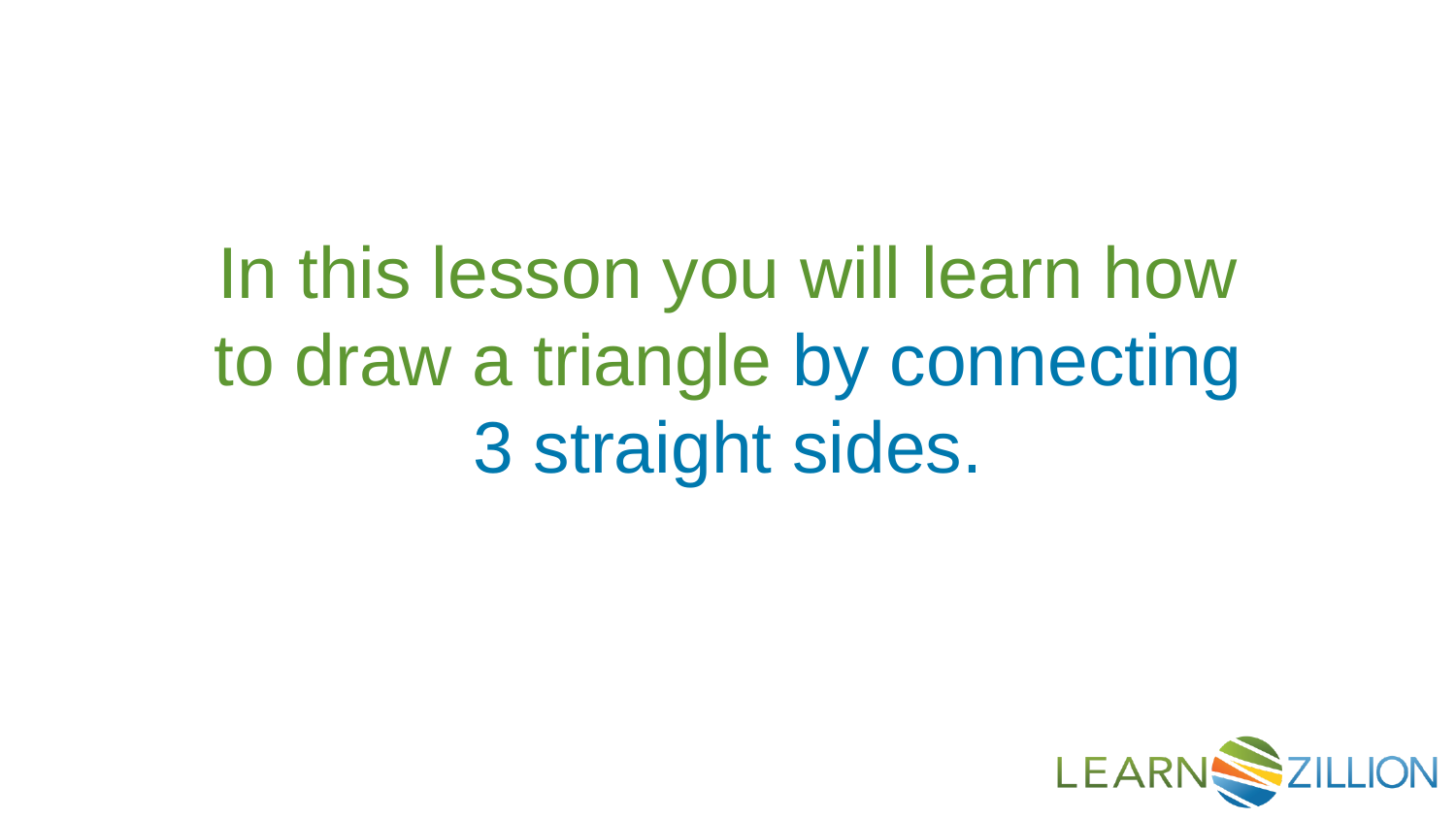

In this lesson you will learn how to draw a triangle by connecting 3 straight sides.